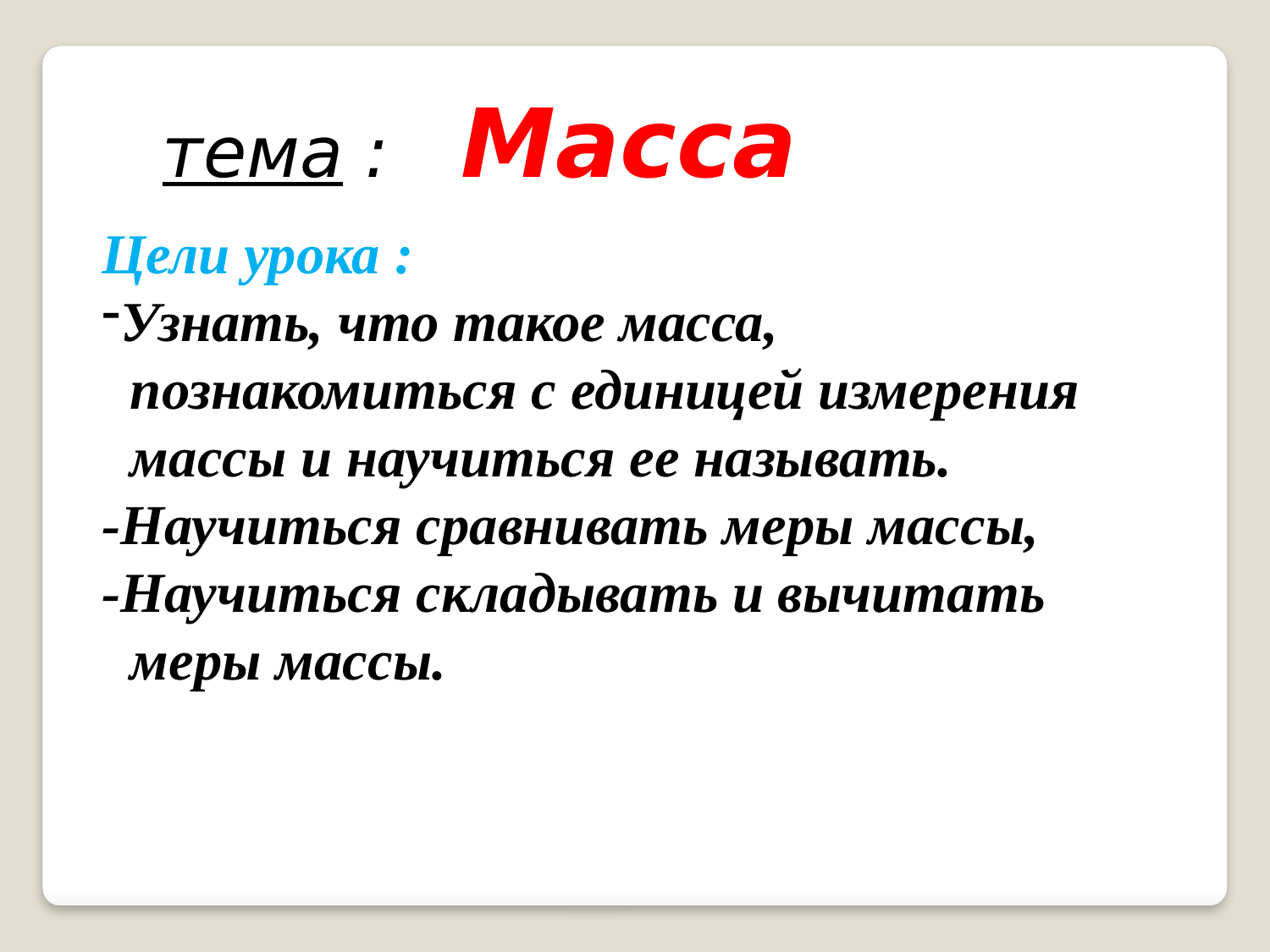

тема :    Масса
Цели урока :
Узнать, что такое масса,
  познакомиться с единицей измерения
  массы и научиться ее называть.
-Научиться сравнивать меры массы,
-Научиться складывать и вычитать
  меры массы.